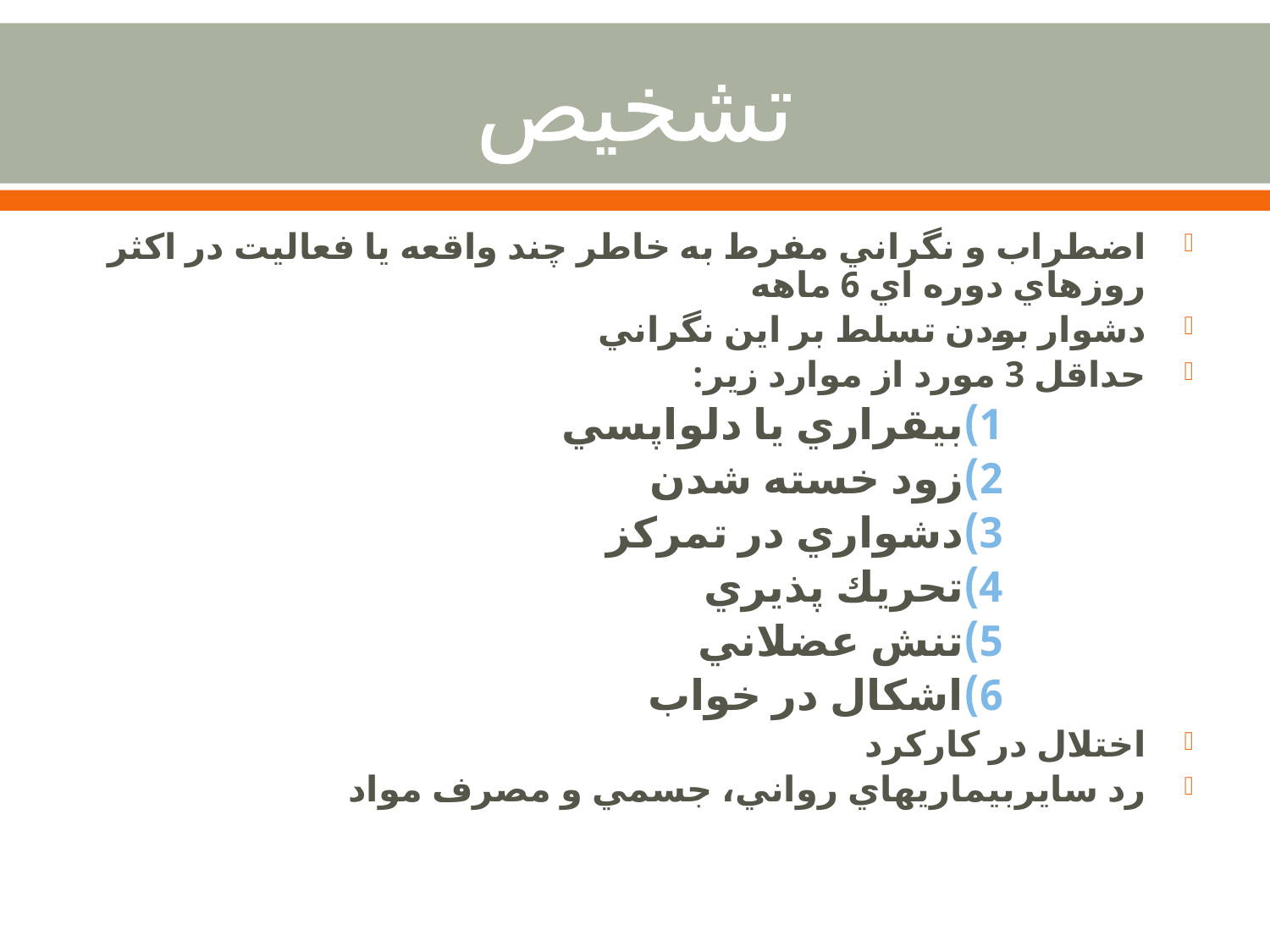

# تشخيص
اضطراب و نگراني مفرط به خاطر چند واقعه يا فعاليت در اكثر روزهاي دوره اي 6 ماهه
دشوار بودن تسلط بر اين نگراني
حداقل 3 مورد از موارد زير:
بيقراري يا دلواپسي
زود خسته شدن
دشواري در تمركز
تحريك پذيري
تنش عضلاني
اشكال در خواب
اختلال در كاركرد
رد سايربيماريهاي رواني، جسمي و مصرف مواد